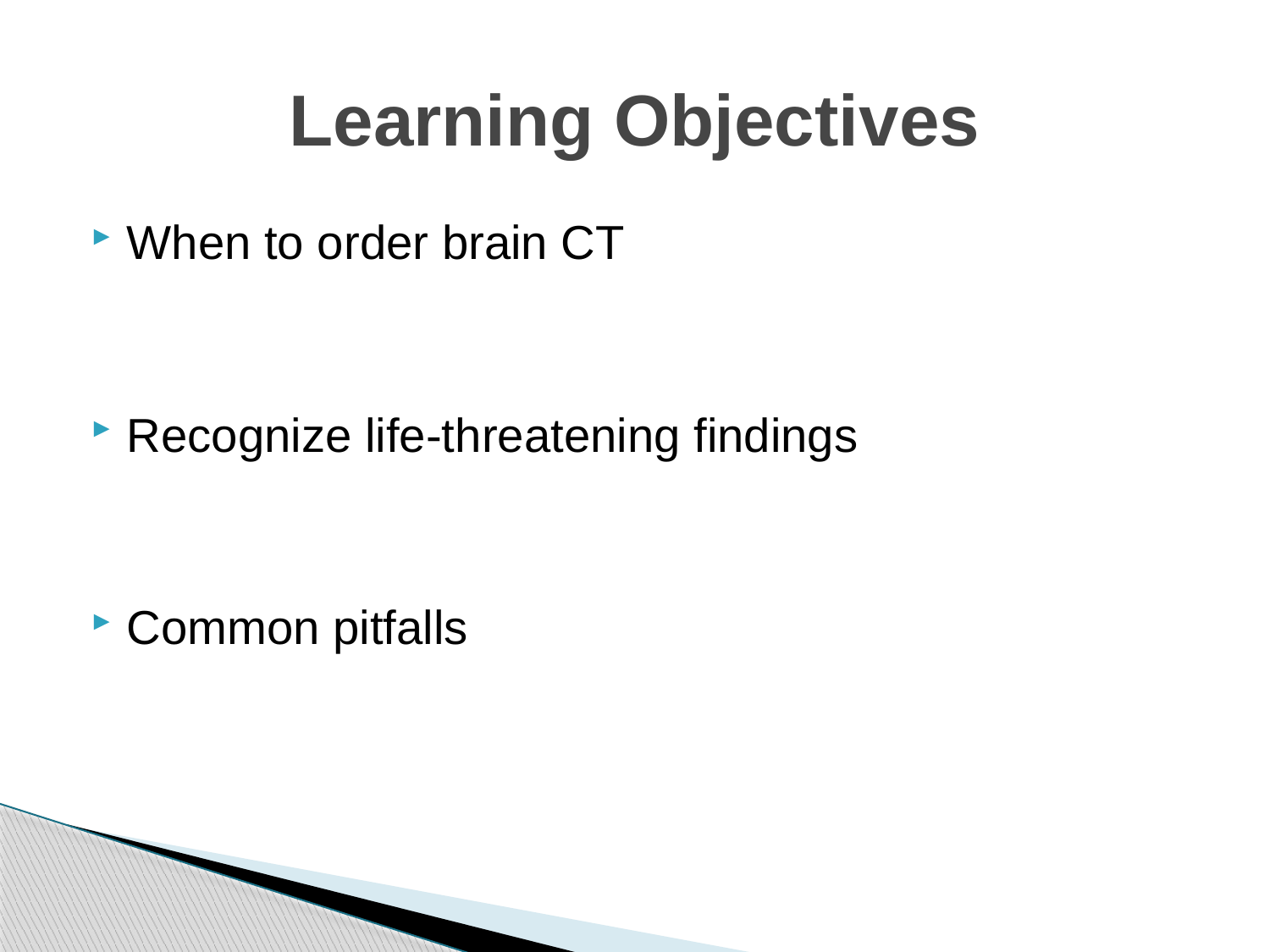

# Learning Objectives
When to order brain CT

Recognize life-threatening findings

Common pitfalls